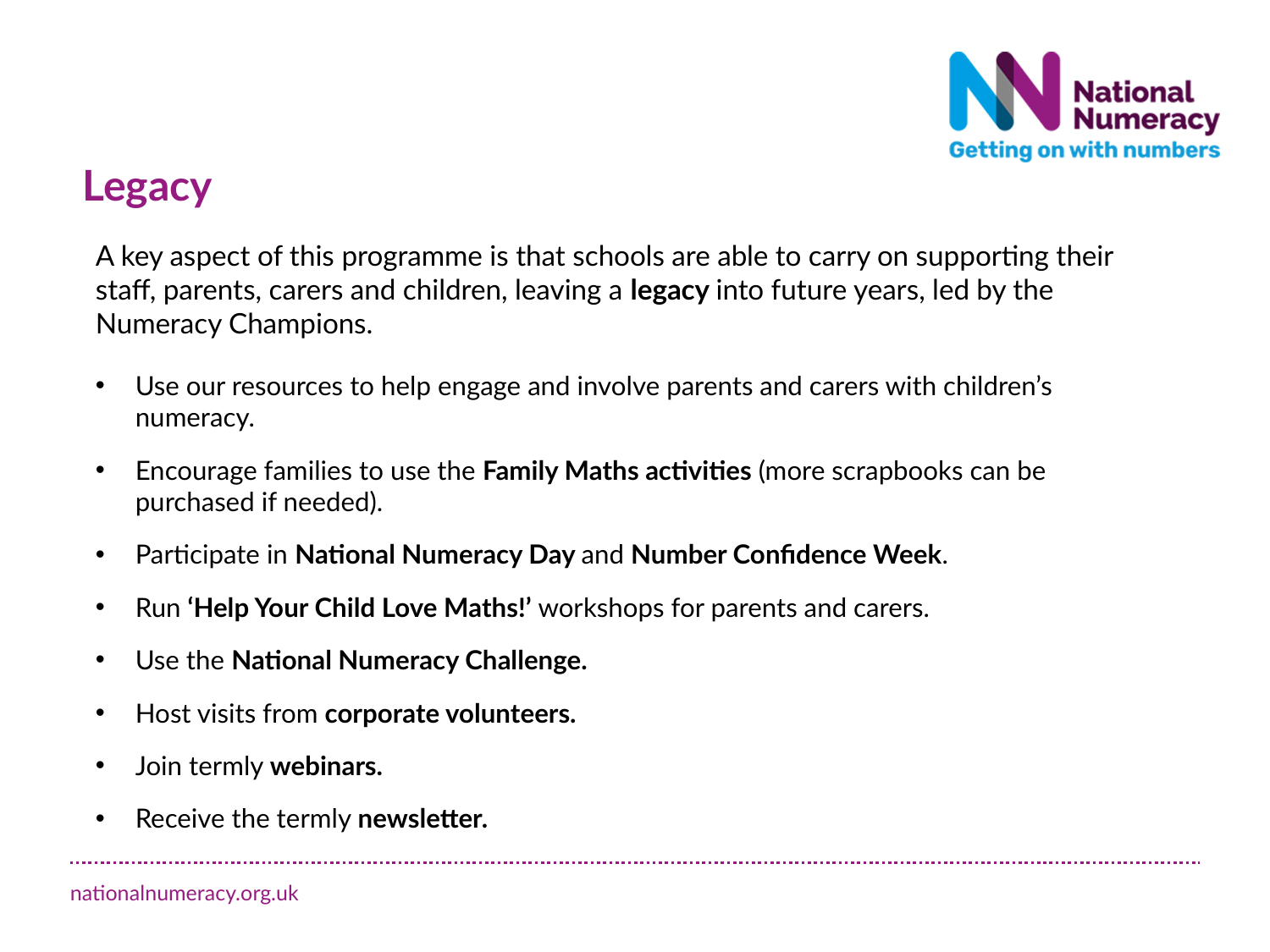

Legacy
A key aspect of this programme is that schools are able to carry on supporting their staff, parents, carers and children, leaving a legacy into future years, led by the Numeracy Champions.
Use our resources to help engage and involve parents and carers with children’s numeracy.
Encourage families to use the Family Maths activities (more scrapbooks can be purchased if needed).
Participate in National Numeracy Day and Number Confidence Week.
Run ‘Help Your Child Love Maths!’ workshops for parents and carers.
Use the National Numeracy Challenge.
Host visits from corporate volunteers.
Join termly webinars.
Receive the termly newsletter.